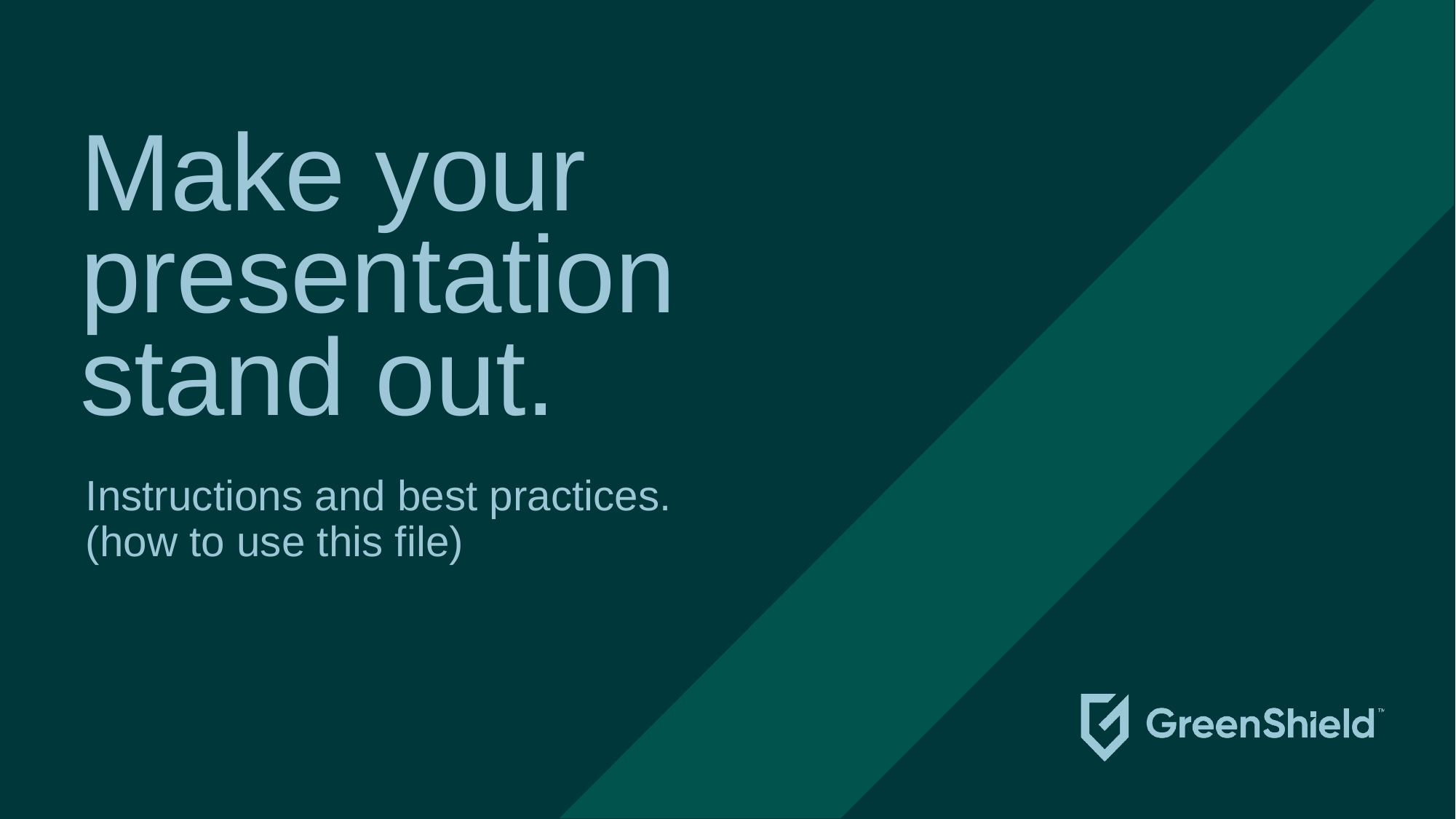

# Make your presentation stand out.
Instructions and best practices. (how to use this file)